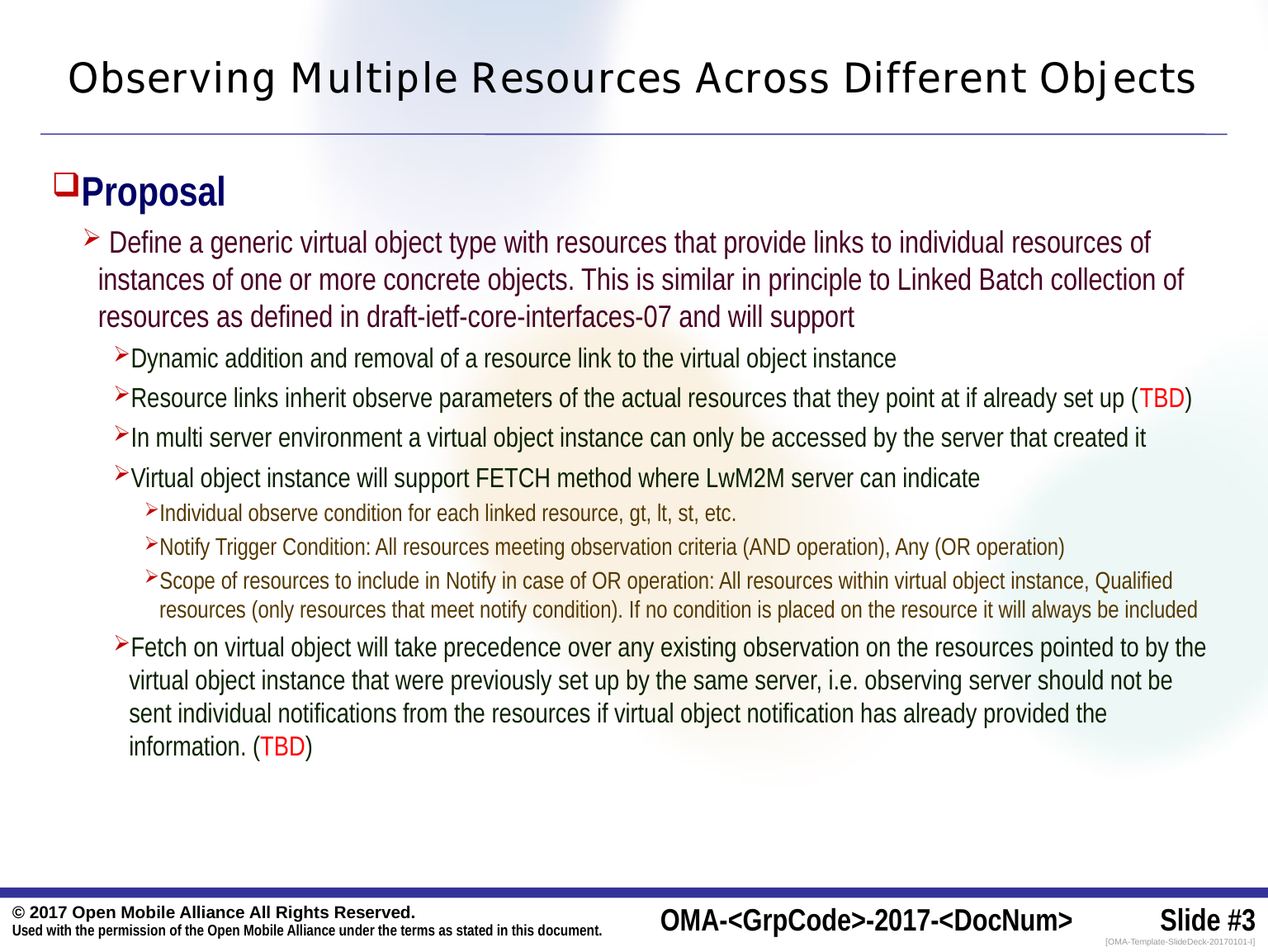

# Observing Multiple Resources Across Different Objects
Proposal
 Define a generic virtual object type with resources that provide links to individual resources of instances of one or more concrete objects. This is similar in principle to Linked Batch collection of resources as defined in draft-ietf-core-interfaces-07 and will support
Dynamic addition and removal of a resource link to the virtual object instance
Resource links inherit observe parameters of the actual resources that they point at if already set up (TBD)
In multi server environment a virtual object instance can only be accessed by the server that created it
Virtual object instance will support FETCH method where LwM2M server can indicate
Individual observe condition for each linked resource, gt, lt, st, etc.
Notify Trigger Condition: All resources meeting observation criteria (AND operation), Any (OR operation)
Scope of resources to include in Notify in case of OR operation: All resources within virtual object instance, Qualified resources (only resources that meet notify condition). If no condition is placed on the resource it will always be included
Fetch on virtual object will take precedence over any existing observation on the resources pointed to by the virtual object instance that were previously set up by the same server, i.e. observing server should not be sent individual notifications from the resources if virtual object notification has already provided the information. (TBD)